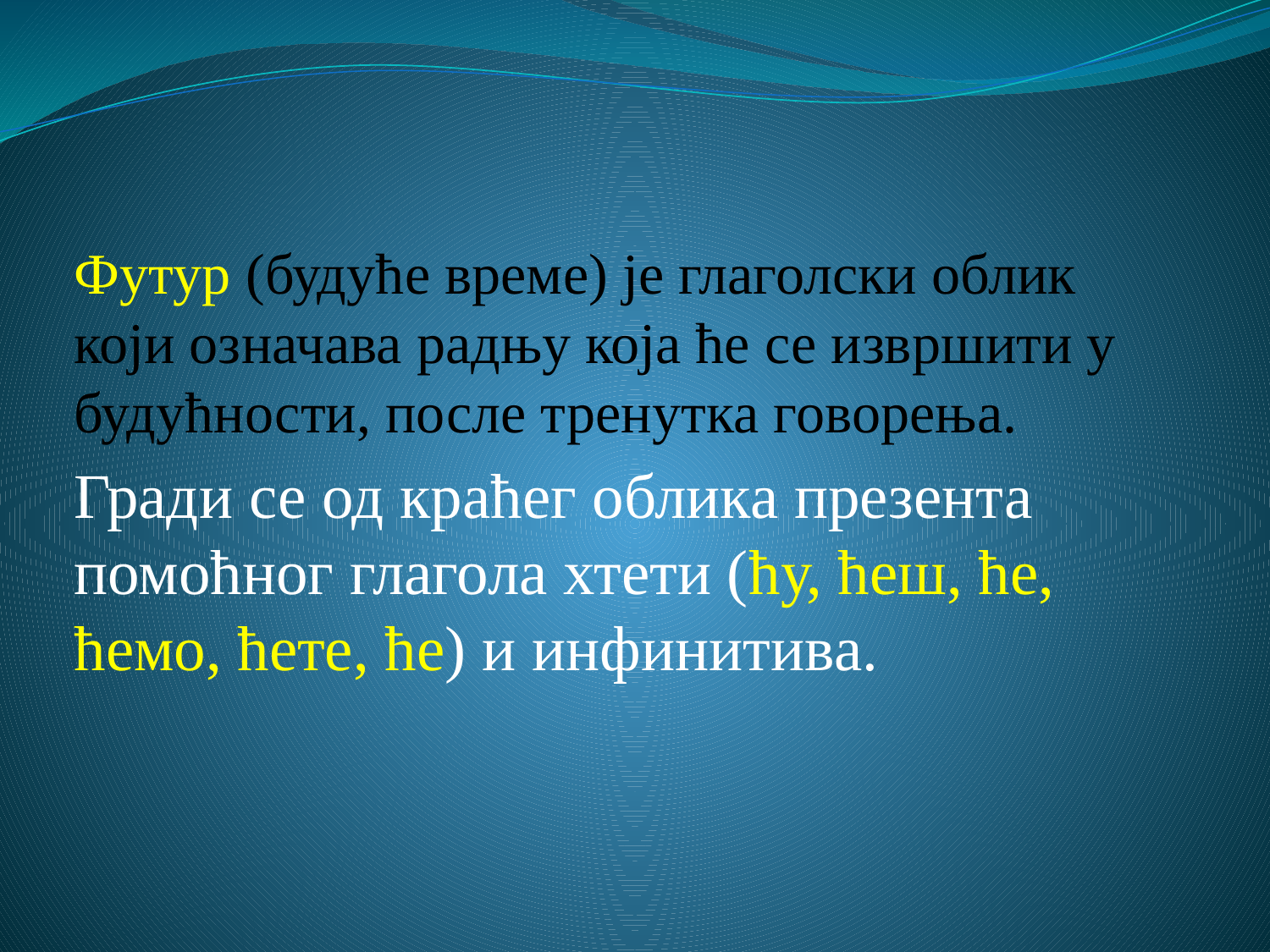

# Футур (будуће време) је глаголски облик који означава радњу која ће се извршити у будућности, после тренутка говорења.
Гради се од краћег облика презента помоћног глагола хтети (ћу, ћеш, ће, ћемо, ћете, ће) и инфинитива.